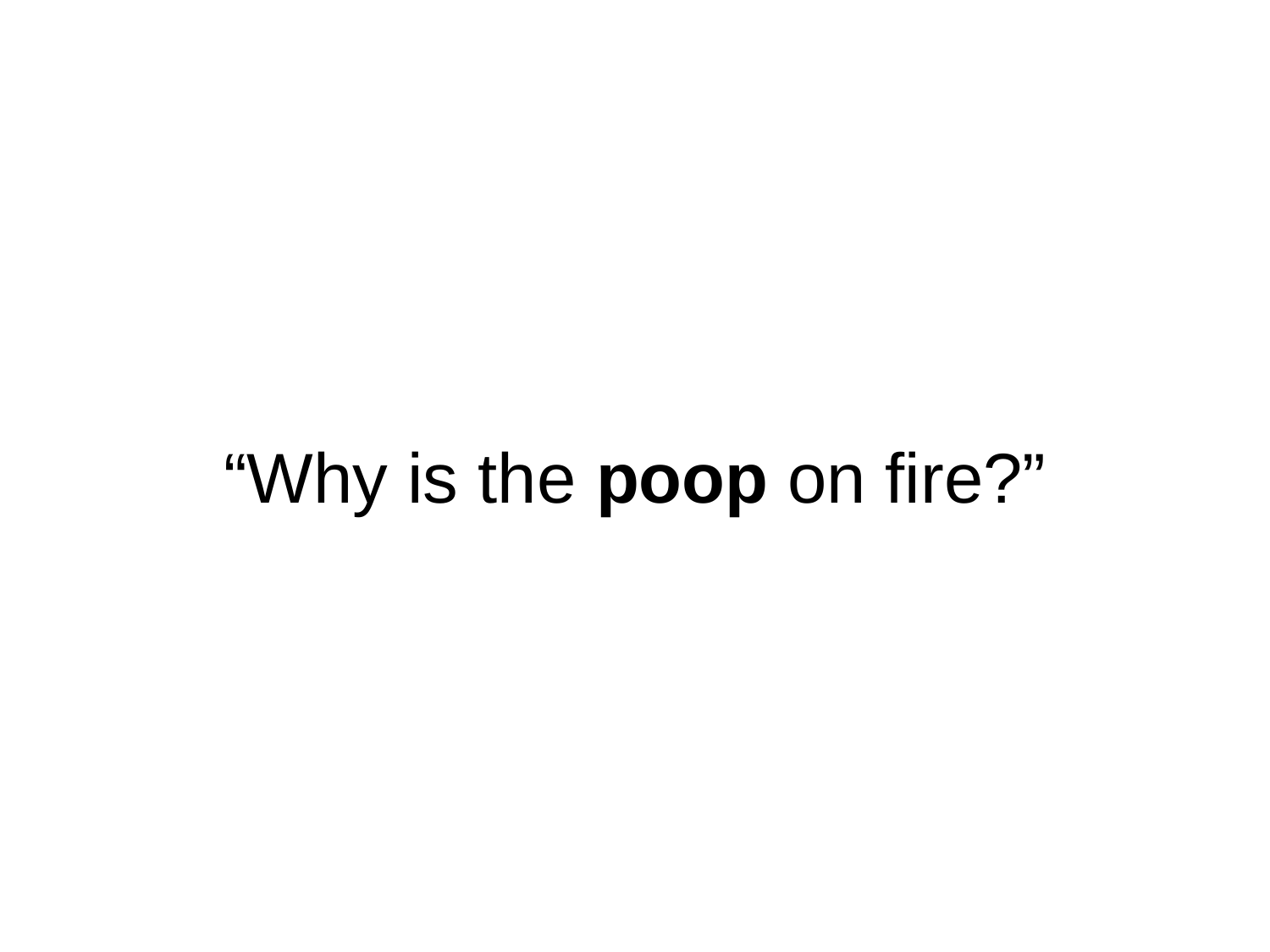

# “Why is the poop on fire?”